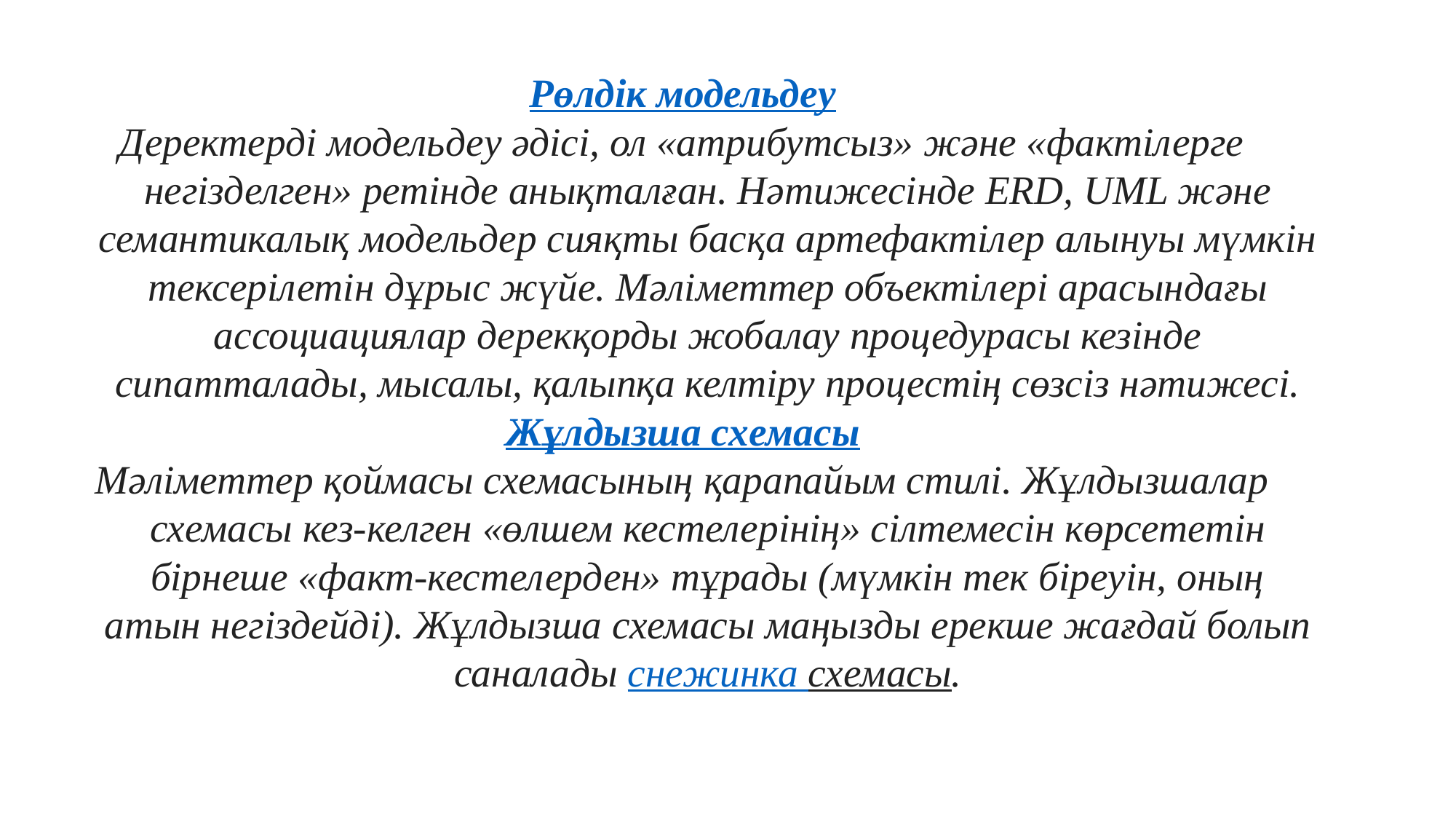

Рөлдік модельдеу
Деректерді модельдеу әдісі, ол «атрибутсыз» және «фактілерге негізделген» ретінде анықталған. Нәтижесінде ERD, UML және семантикалық модельдер сияқты басқа артефактілер алынуы мүмкін тексерілетін дұрыс жүйе. Мәліметтер объектілері арасындағы ассоциациялар дерекқорды жобалау процедурасы кезінде сипатталады, мысалы, қалыпқа келтіру процестің сөзсіз нәтижесі.
Жұлдызша схемасы
Мәліметтер қоймасы схемасының қарапайым стилі. Жұлдызшалар схемасы кез-келген «өлшем кестелерінің» сілтемесін көрсететін бірнеше «факт-кестелерден» тұрады (мүмкін тек біреуін, оның атын негіздейді). Жұлдызша схемасы маңызды ерекше жағдай болып саналады снежинка схемасы.